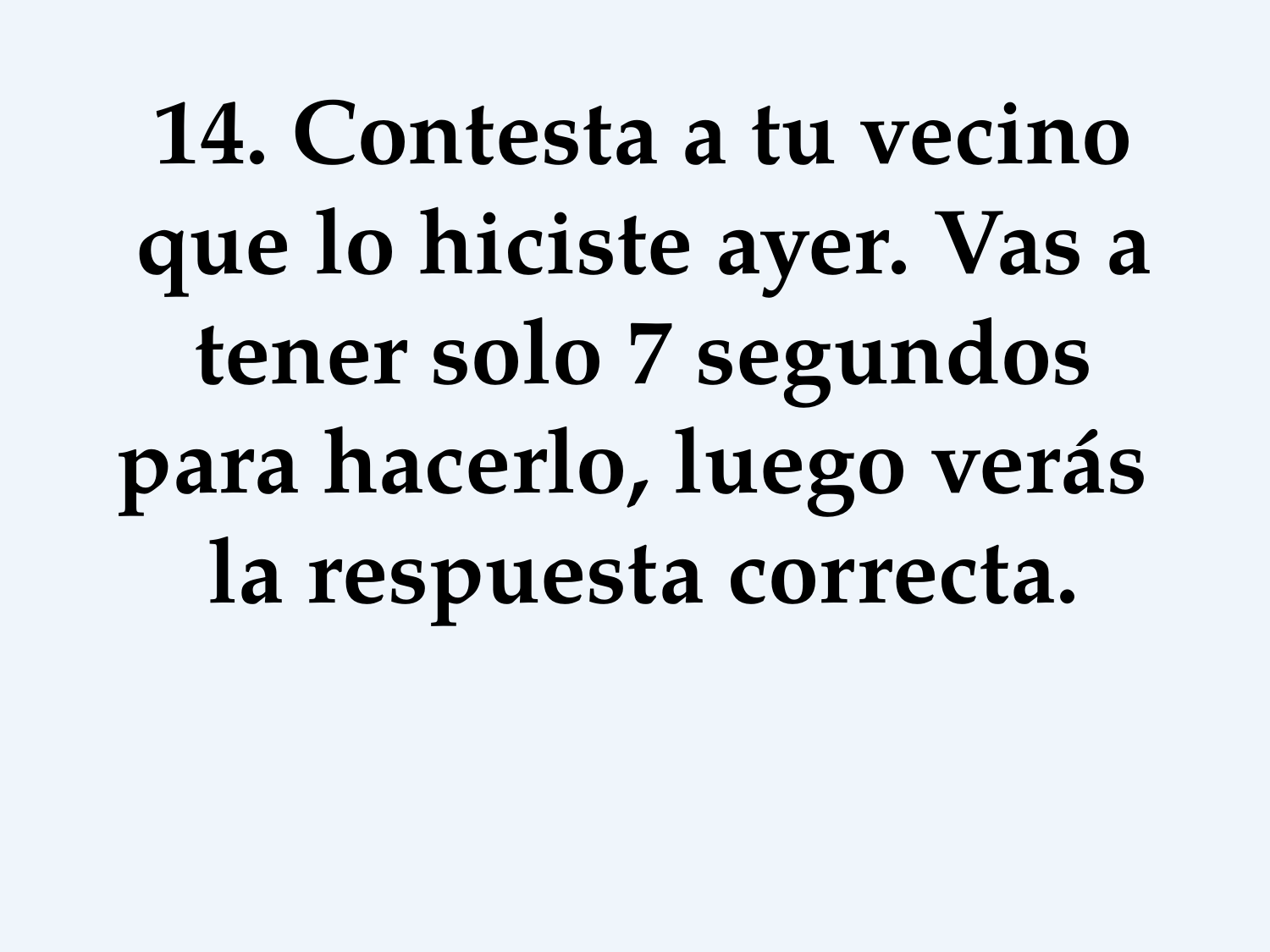

14. Contesta a tu vecino que lo hiciste ayer. Vas a tener solo 7 segundos para hacerlo, luego verás
la respuesta correcta.